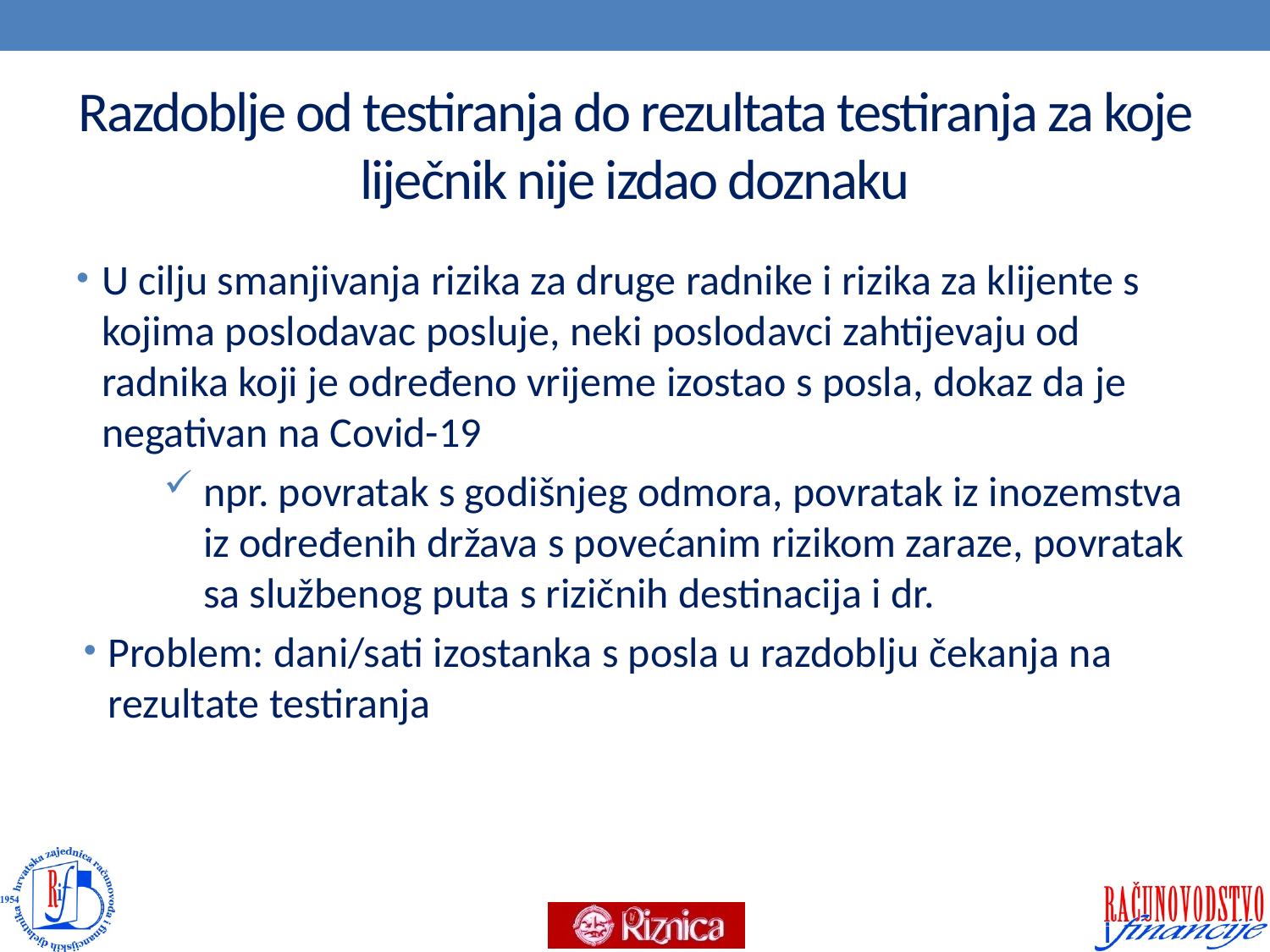

# Razdoblje od testiranja do rezultata testiranja za koje liječnik nije izdao doznaku
U cilju smanjivanja rizika za druge radnike i rizika za klijente s kojima poslodavac posluje, neki poslodavci zahtijevaju od radnika koji je određeno vrijeme izostao s posla, dokaz da je negativan na Covid-19
npr. povratak s godišnjeg odmora, povratak iz inozemstva iz određenih država s povećanim rizikom zaraze, povratak sa službenog puta s rizičnih destinacija i dr.
Problem: dani/sati izostanka s posla u razdoblju čekanja na rezultate testiranja